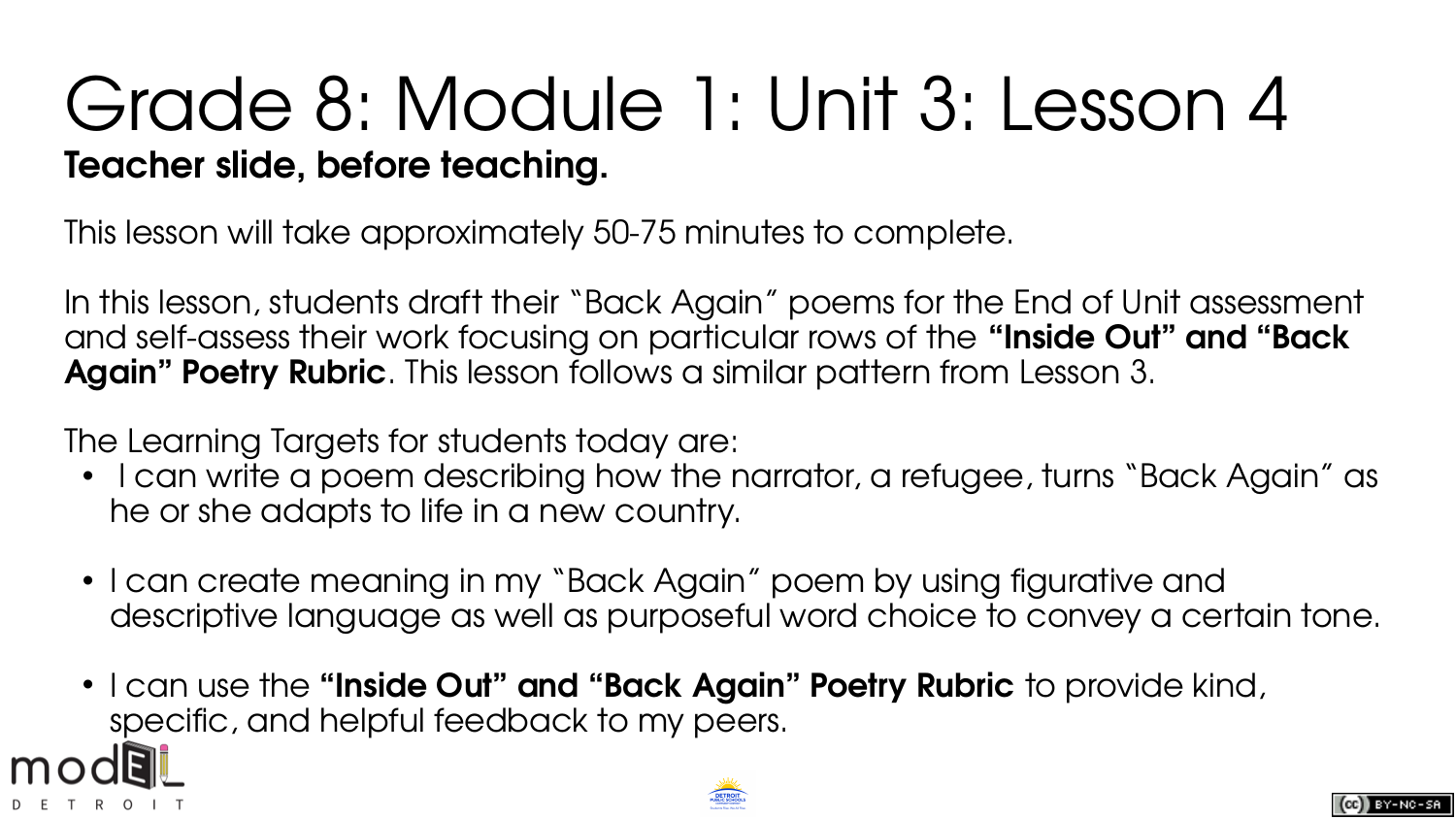

# Grade 8: Module 1: Unit 3: Lesson 4 Teacher slide, before teaching.
This lesson will take approximately 50-75 minutes to complete.

In this lesson, students draft their “Back Again” poems for the End of Unit assessment and self-assess their work focusing on particular rows of the “Inside Out” and “Back Again” Poetry Rubric. This lesson follows a similar pattern from Lesson 3.

The Learning Targets for students today are:
 I can write a poem describing how the narrator, a refugee, turns “Back Again” as he or she adapts to life in a new country.
I can create meaning in my “Back Again” poem by using figurative and descriptive language as well as purposeful word choice to convey a certain tone.
I can use the “Inside Out” and “Back Again” Poetry Rubric to provide kind, specific, and helpful feedback to my peers.